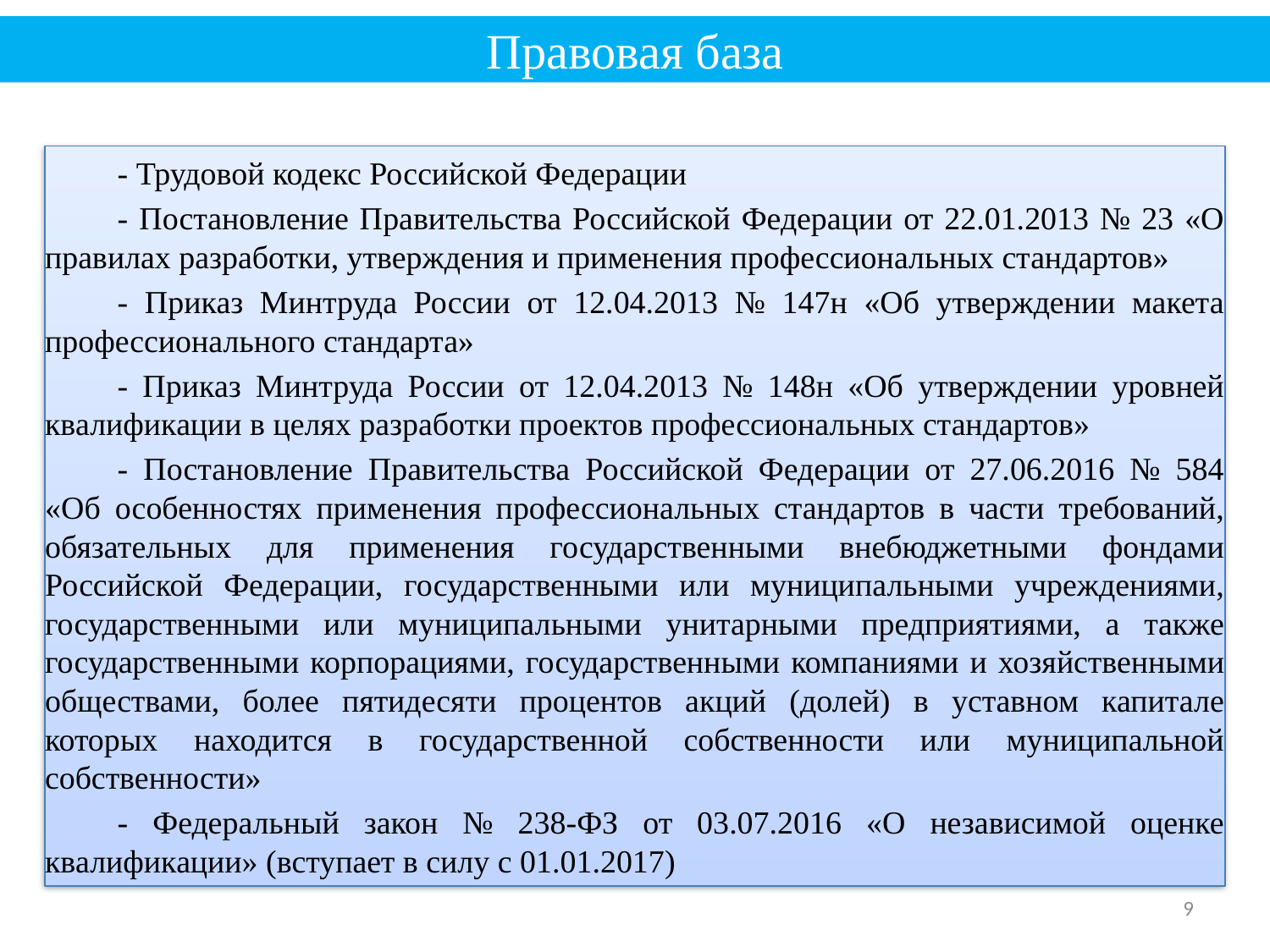

Правовая база
	- Трудовой кодекс Российской Федерации
	- Постановление Правительства Российской Федерации от 22.01.2013 № 23 «О правилах разработки, утверждения и применения профессиональных стандартов»
	- Приказ Минтруда России от 12.04.2013 № 147н «Об утверждении макета профессионального стандарта»
	- Приказ Минтруда России от 12.04.2013 № 148н «Об утверждении уровней квалификации в целях разработки проектов профессиональных стандартов»
	- Постановление Правительства Российской Федерации от 27.06.2016 № 584 «Об особенностях применения профессиональных стандартов в части требований, обязательных для применения государственными внебюджетными фондами Российской Федерации, государственными или муниципальными учреждениями, государственными или муниципальными унитарными предприятиями, а также государственными корпорациями, государственными компаниями и хозяйственными обществами, более пятидесяти процентов акций (долей) в уставном капитале которых находится в государственной собственности или муниципальной собственности»
	- Федеральный закон № 238-ФЗ от 03.07.2016 «О независимой оценке квалификации» (вступает в силу с 01.01.2017)
9